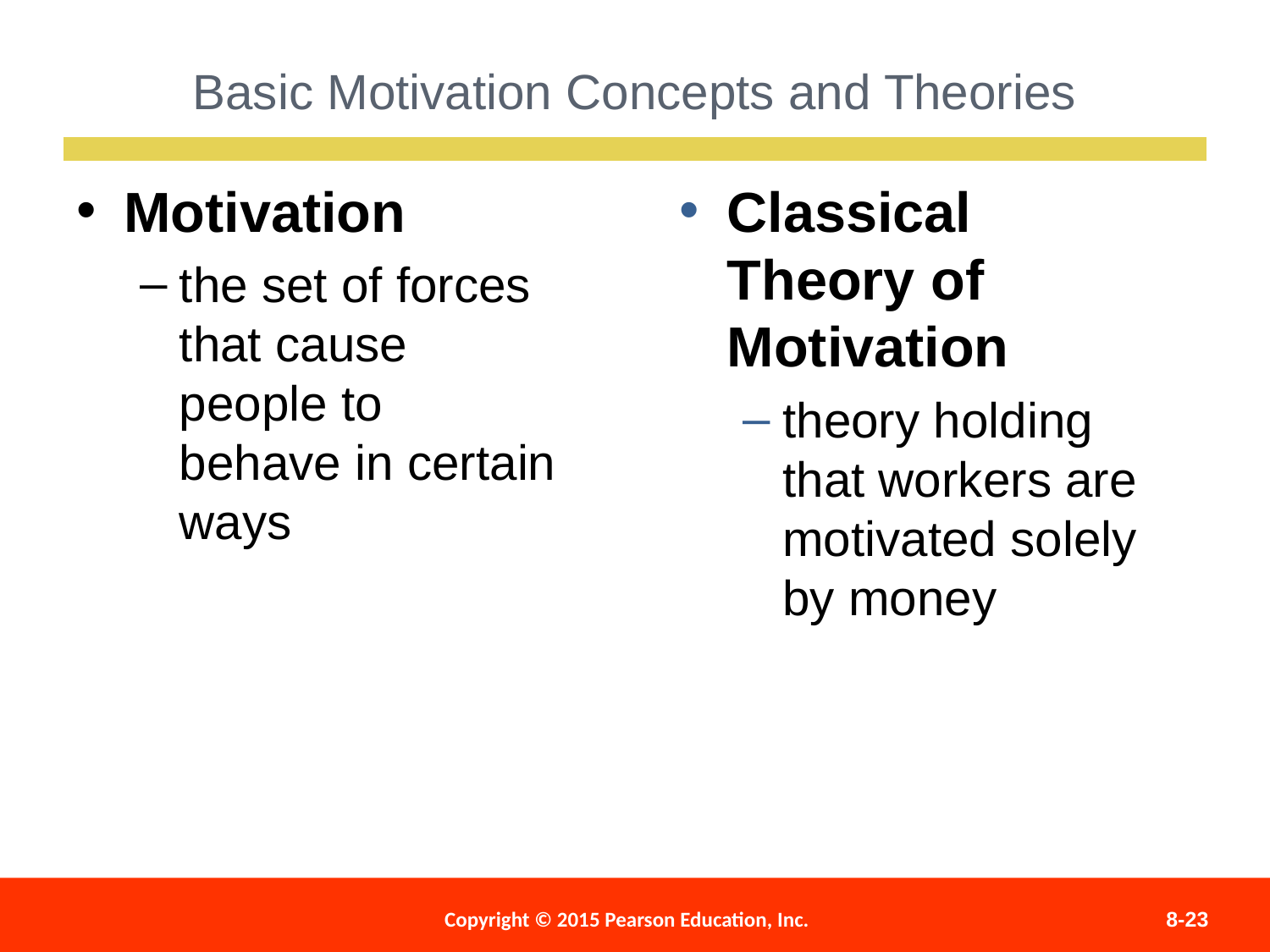

Basic Motivation Concepts and Theories
Motivation
the set of forces that cause people to behave in certain ways

Classical Theory of Motivation
theory holding that workers are motivated solely by money